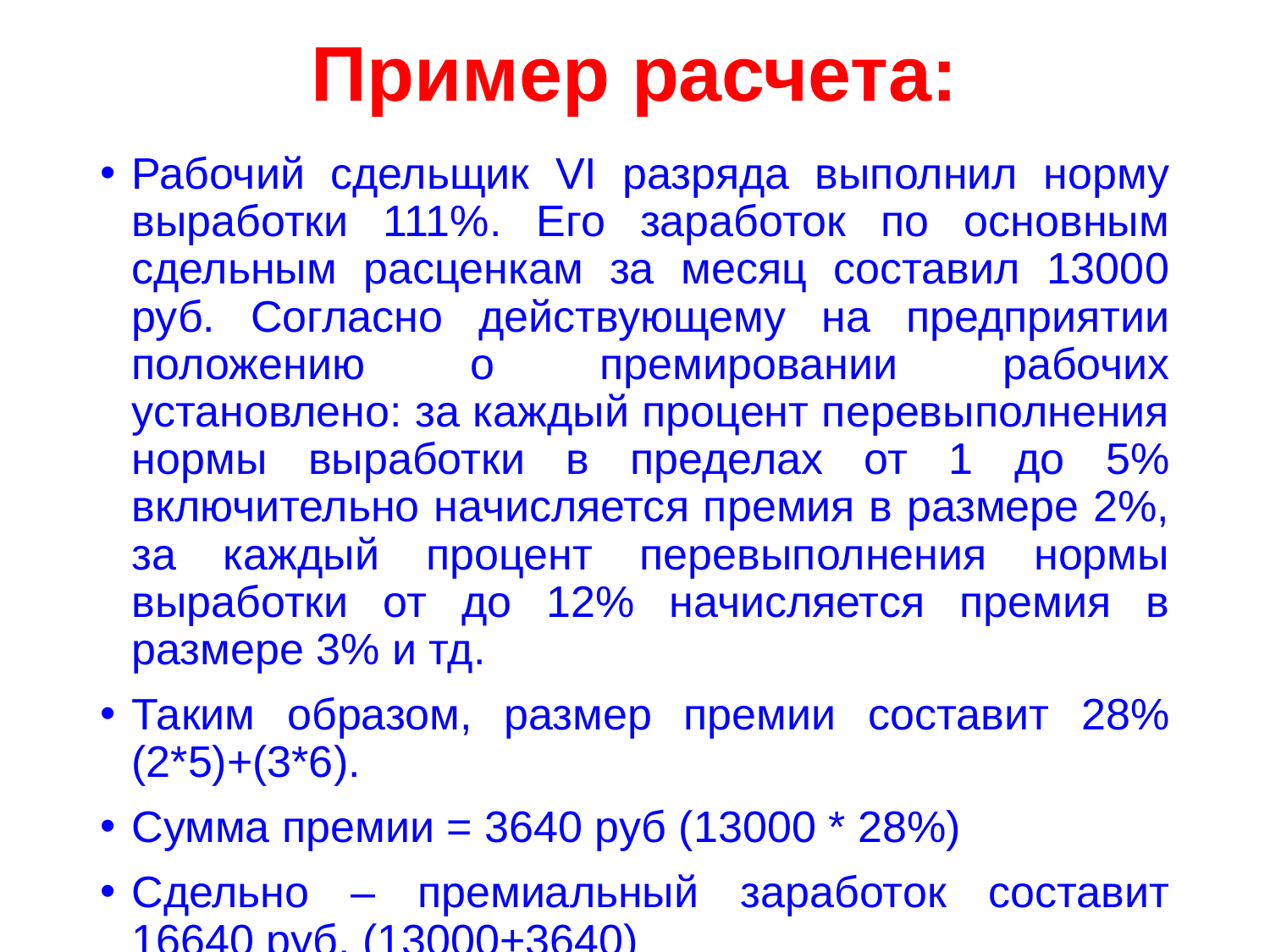

# Пример расчета:
Рабочий сдельщик VI разряда выполнил норму выработки 111%. Его заработок по основным сдельным расценкам за месяц составил 13000 руб. Согласно действующему на предприятии положению о премировании рабочих установлено: за каждый процент перевыполнения нормы выработки в пределах от 1 до 5% включительно начисляется премия в размере 2%, за каждый процент перевыполнения нормы выработки от до 12% начисляется премия в размере 3% и тд.
Таким образом, размер премии составит 28% (2*5)+(3*6).
Сумма премии = 3640 руб (13000 * 28%)
Сдельно – премиальный заработок составит 16640 руб. (13000+3640)